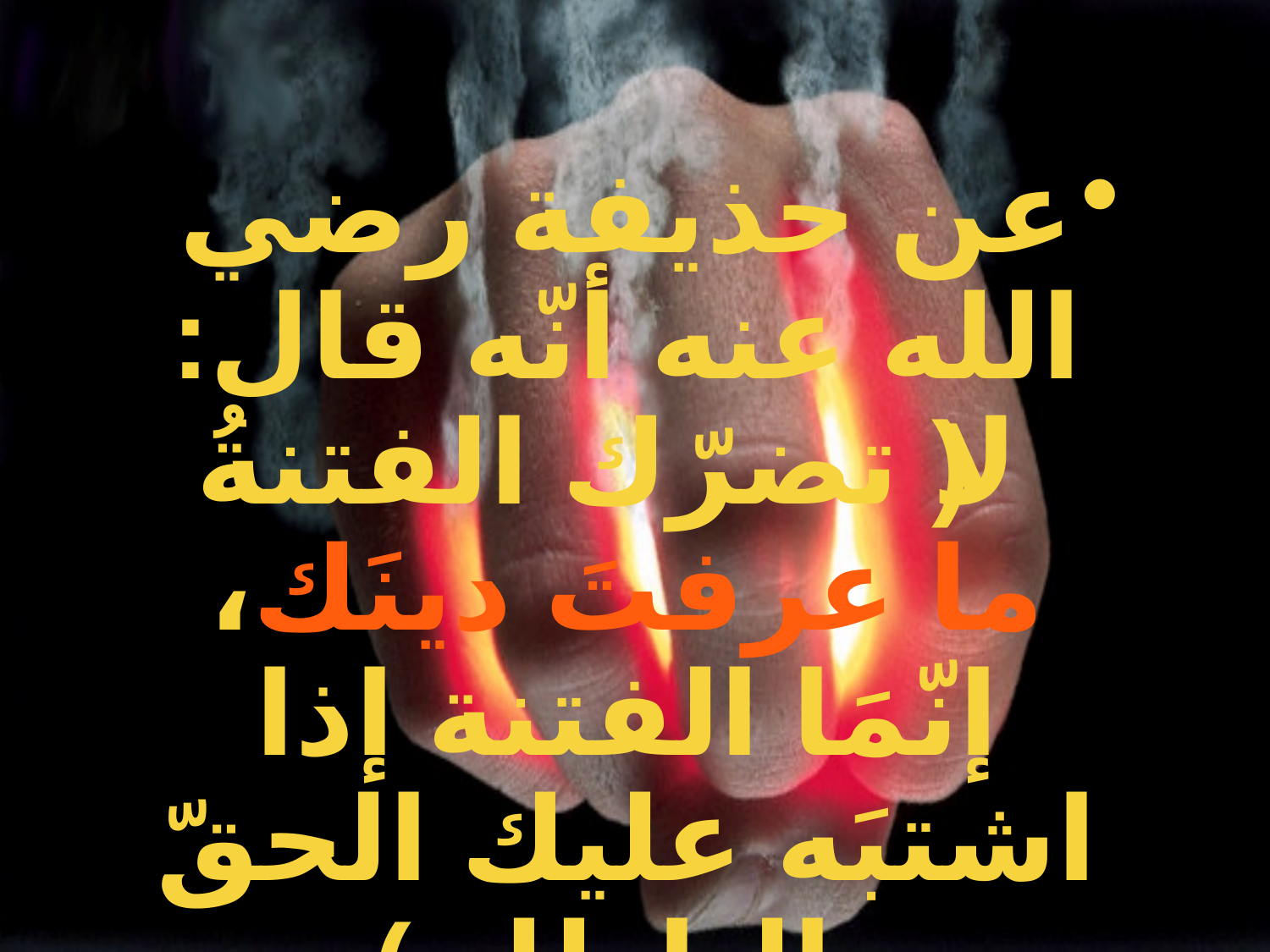

عن حذيفة رضي الله عنه أنّه قال: (لا تضرّك الفتنةُ ما عرفتَ دينَك، إنّمَا الفتنة إذا اشتبَه عليك الحقّ بالباطل ) البخاري